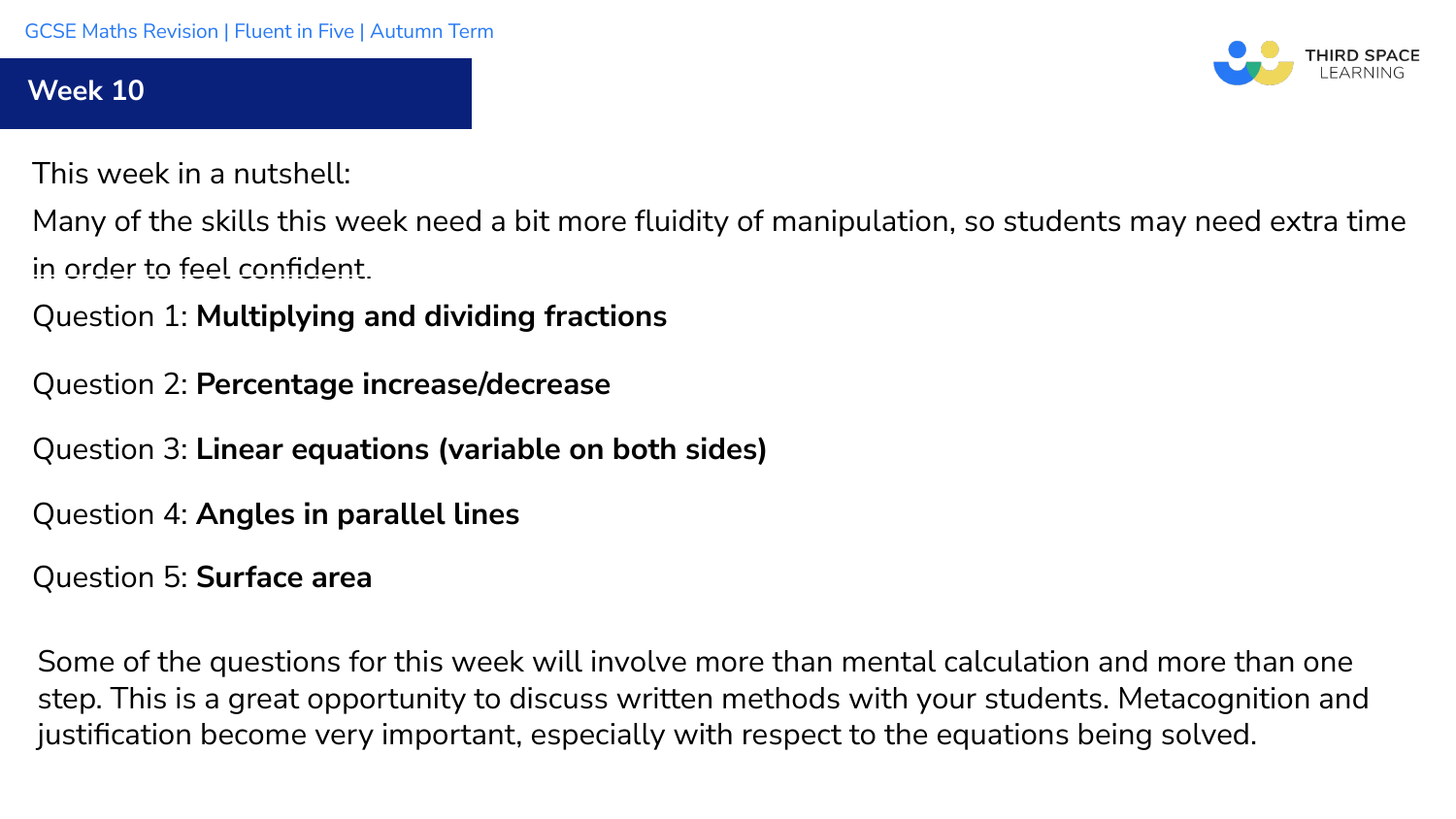

Week 10
| This week in a nutshell: Many of the skills this week need a bit more fluidity of manipulation, so students may need extra time in order to feel confident. |
| --- |
| Question 1: Multiplying and dividing fractions |
| Question 2: Percentage increase/decrease |
| Question 3: Linear equations (variable on both sides) |
| Question 4: Angles in parallel lines |
| Question 5: Surface area |

Some of the questions for this week will involve more than mental calculation and more than one step. This is a great opportunity to discuss written methods with your students. Metacognition and justification become very important, especially with respect to the equations being solved.